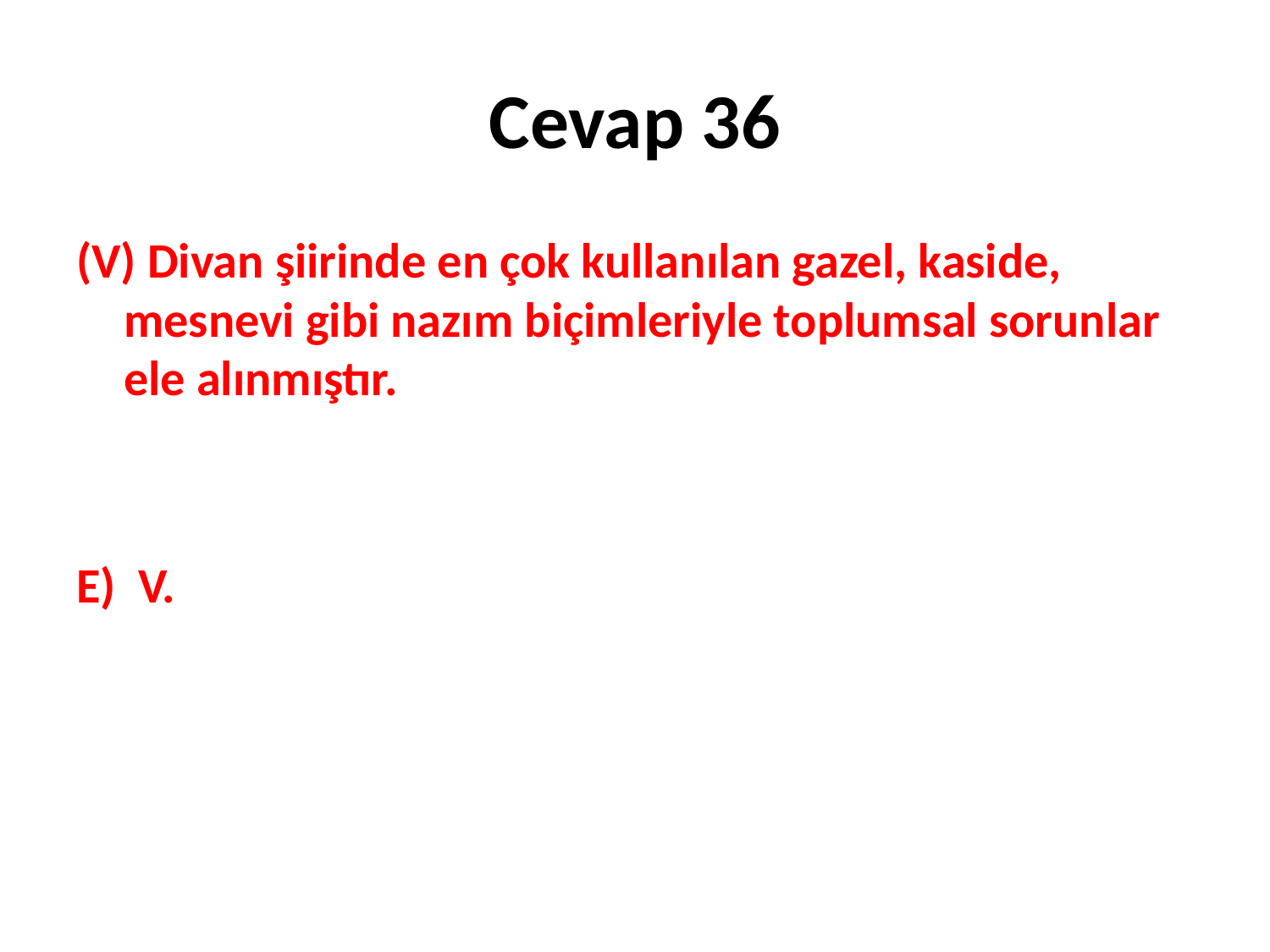

# Cevap 36
(V) Divan şiirinde en çok kullanılan gazel, kaside, mesnevi gibi nazım biçimleriyle toplumsal sorunlar ele alınmıştır.

E)  V.